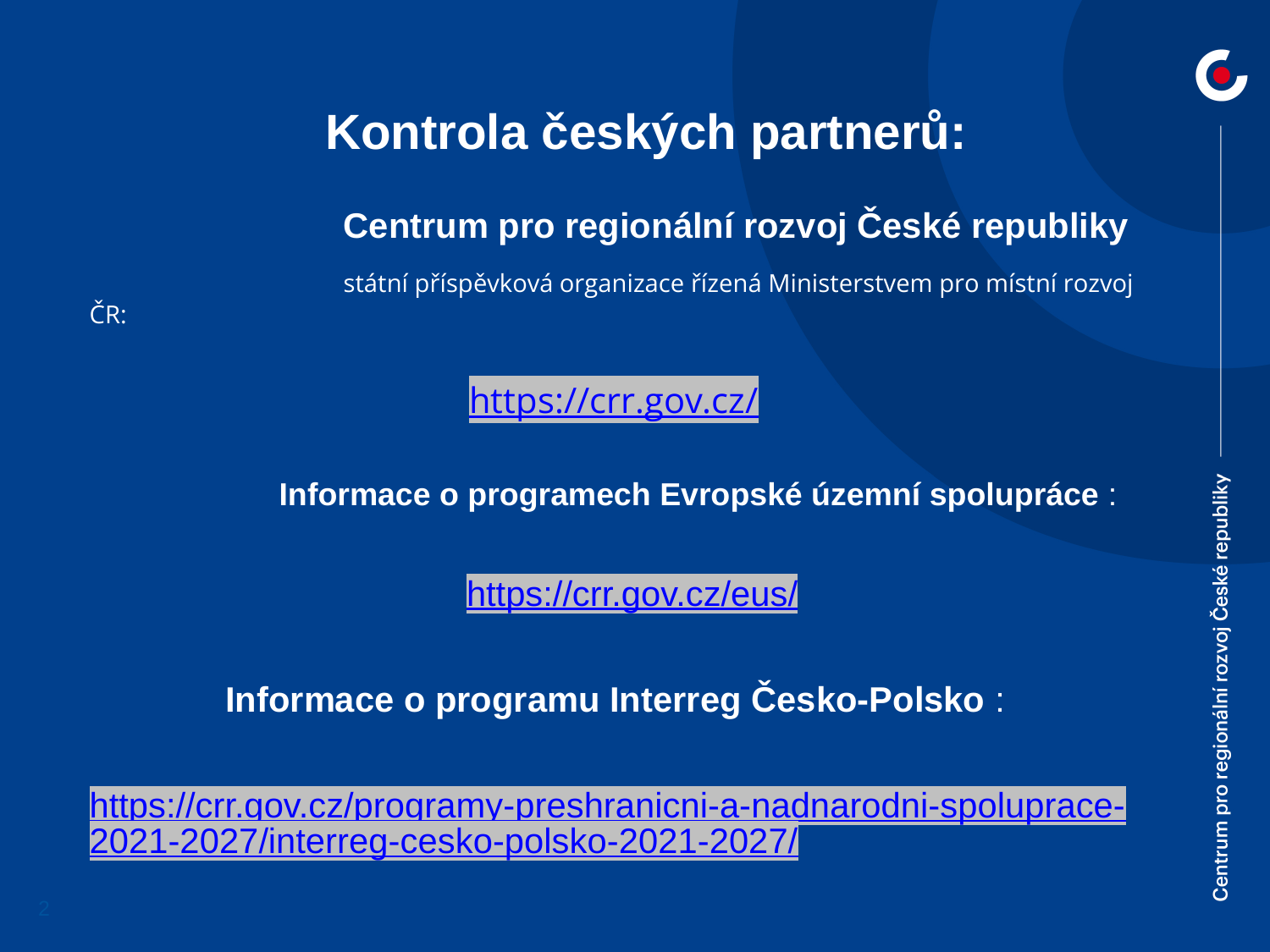

Kontrola českých partnerů:
		Centrum pro regionální rozvoj České republiky
		státní příspěvková organizace řízená Ministerstvem pro místní rozvoj ČR:

https://crr.gov.cz/

	        Informace o programech Evropské územní spolupráce :

                                                      https://crr.gov.cz/eus/

              Informace o programu Interreg Česko-Polsko :

https://crr.gov.cz/programy-preshranicni-a-nadnarodni-spoluprace-2021-2027/interreg-cesko-polsko-2021-2027/

2